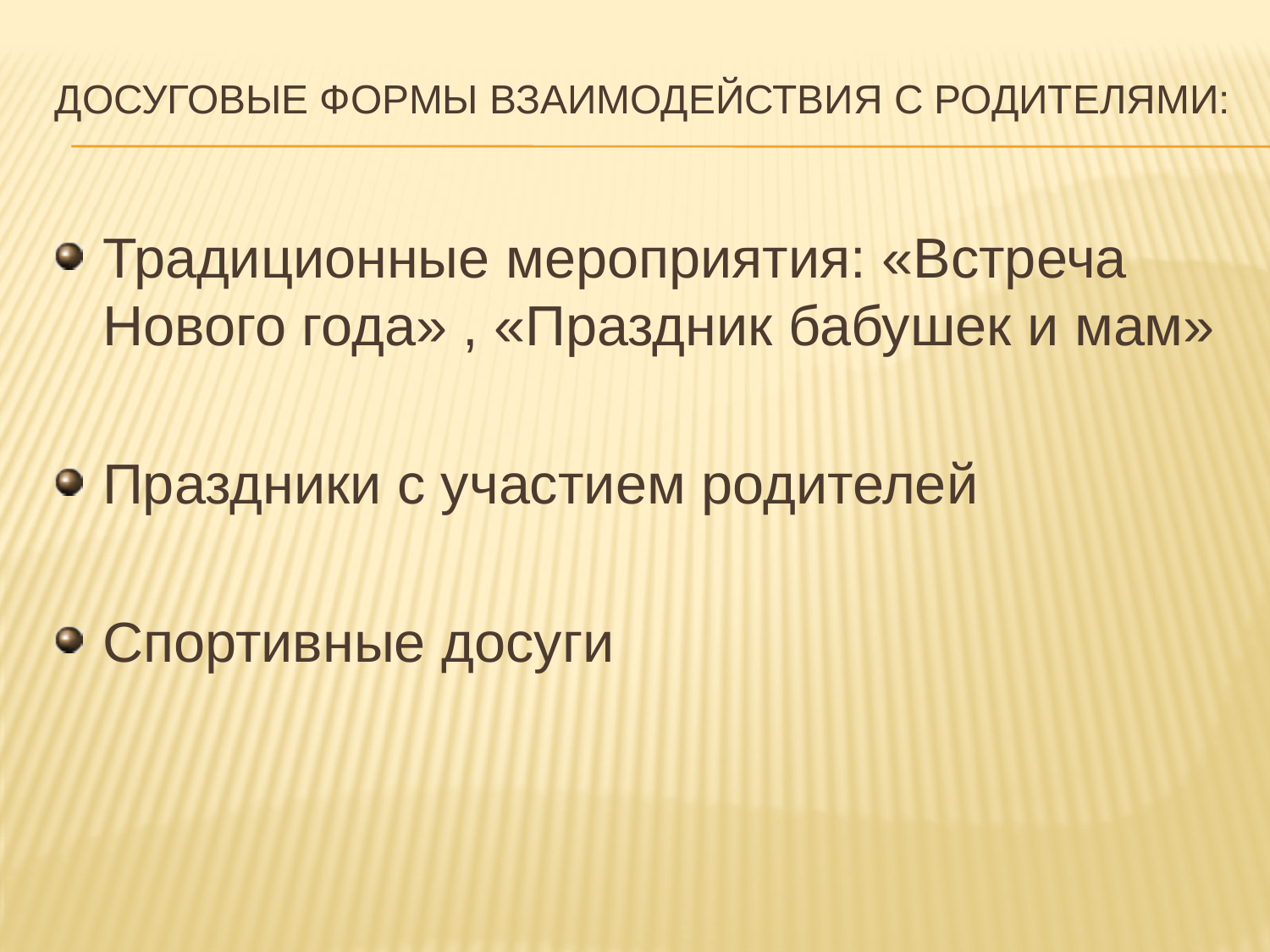

# Досуговые формы взаимодействия с родителями:
Традиционные мероприятия: «Встреча Нового года» , «Праздник бабушек и мам»

Праздники с участием родителей

Спортивные досуги